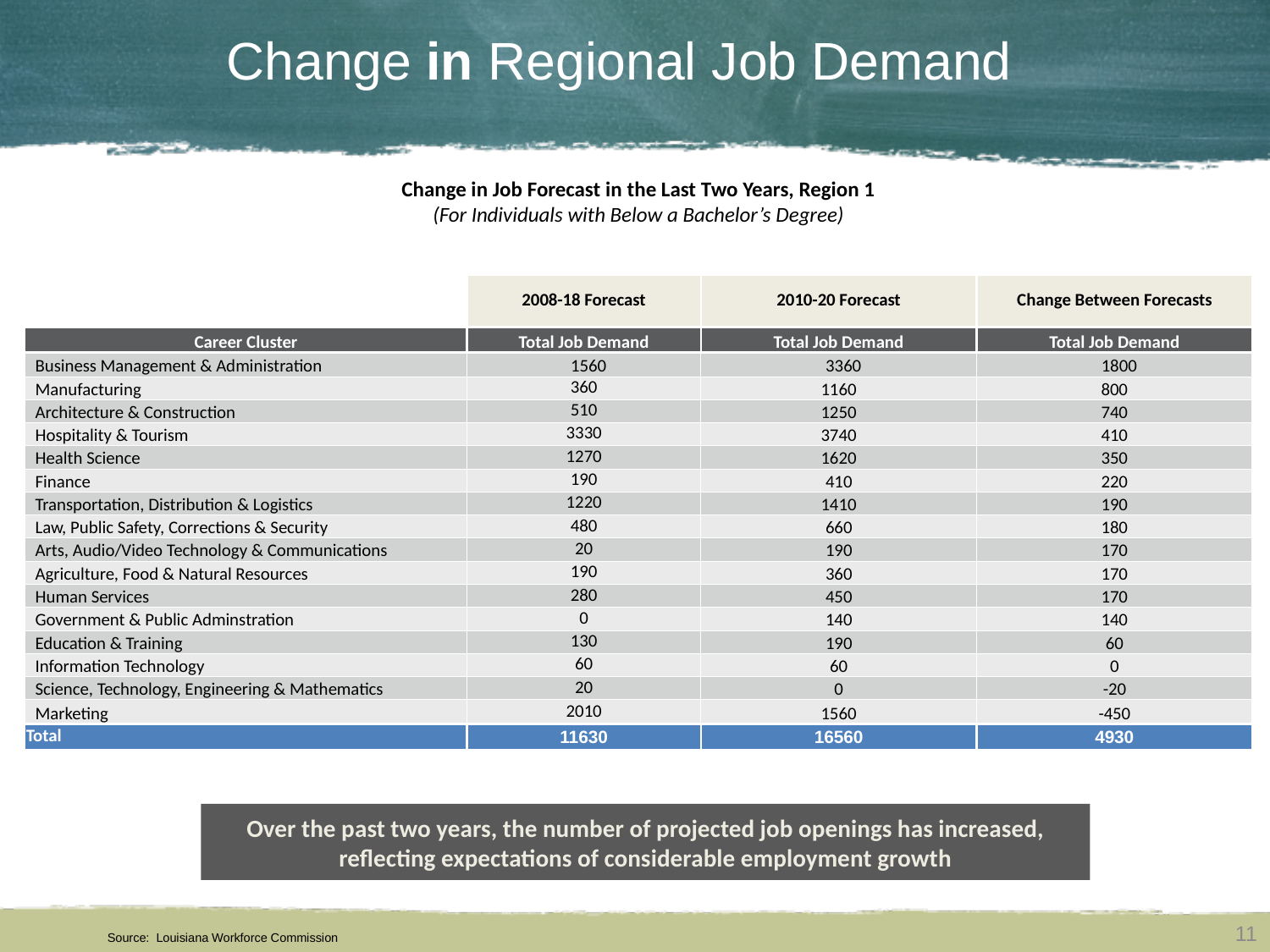

Change in Regional Job Demand
Change in Job Forecast in the Last Two Years, Region 1
(For Individuals with Below a Bachelor’s Degree)
|  | 2008-18 Forecast | 2010-20 Forecast | Change Between Forecasts |
| --- | --- | --- | --- |
| Career Cluster | Total Job Demand | Total Job Demand | Total Job Demand |
| Business Management & Administration | 1560 | 3360 | 1800 |
| Manufacturing | 360 | 1160 | 800 |
| Architecture & Construction | 510 | 1250 | 740 |
| Hospitality & Tourism | 3330 | 3740 | 410 |
| Health Science | 1270 | 1620 | 350 |
| Finance | 190 | 410 | 220 |
| Transportation, Distribution & Logistics | 1220 | 1410 | 190 |
| Law, Public Safety, Corrections & Security | 480 | 660 | 180 |
| Arts, Audio/Video Technology & Communications | 20 | 190 | 170 |
| Agriculture, Food & Natural Resources | 190 | 360 | 170 |
| Human Services | 280 | 450 | 170 |
| Government & Public Adminstration | 0 | 140 | 140 |
| Education & Training | 130 | 190 | 60 |
| Information Technology | 60 | 60 | 0 |
| Science, Technology, Engineering & Mathematics | 20 | 0 | -20 |
| Marketing | 2010 | 1560 | -450 |
| Total | 11630 | 16560 | 4930 |
Over the past two years, the number of projected job openings has increased, reflecting expectations of considerable employment growth
11
Source:  Louisiana Workforce Commission